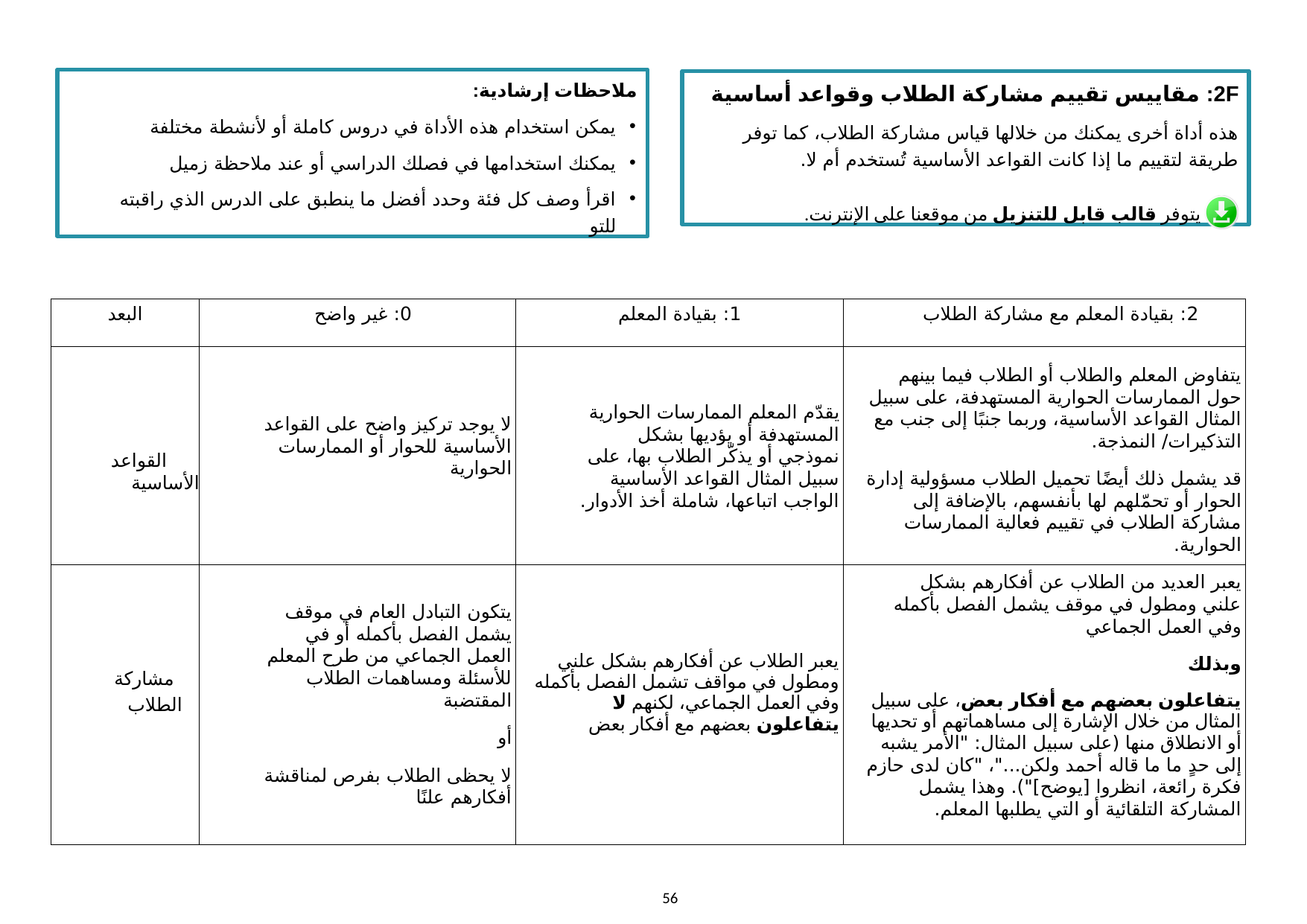

ملاحظات إرشادية:
يمكن استخدام هذه الأداة في دروس كاملة أو لأنشطة مختلفة
يمكنك استخدامها في فصلك الدراسي أو عند ملاحظة زميل
اقرأ وصف كل فئة وحدد أفضل ما ينطبق على الدرس الذي راقبته للتو
2F: مقاييس تقييم مشاركة الطلاب وقواعد أساسية
هذه أداة أخرى يمكنك من خلالها قياس مشاركة الطلاب، كما توفر طريقة لتقييم ما إذا كانت القواعد الأساسية تُستخدم أم لا.

يتوفر قالب قابل للتنزيل من موقعنا على الإنترنت.

| البعد | 0: غير واضح | 1: بقيادة المعلم | 2: بقيادة المعلم مع مشاركة الطلاب |
| --- | --- | --- | --- |
| القواعد الأساسية | لا يوجد تركيز واضح على القواعد الأساسية للحوار أو الممارسات الحوارية | يقدّم المعلم الممارسات الحوارية المستهدفة أو يؤديها بشكل نموذجي أو يذكّر الطلاب بها، على سبيل المثال القواعد الأساسية الواجب اتباعها، شاملة أخذ الأدوار. | يتفاوض المعلم والطلاب أو الطلاب فيما بينهم حول الممارسات الحوارية المستهدفة، على سبيل المثال القواعد الأساسية، وربما جنبًا إلى جنب مع التذكيرات/ النمذجة. قد يشمل ذلك أيضًا تحميل الطلاب مسؤولية إدارة الحوار أو تحمّلهم لها بأنفسهم، بالإضافة إلى مشاركة الطلاب في تقييم فعالية الممارسات الحوارية. |
| مشاركة الطلاب | يتكون التبادل العام في موقف يشمل الفصل بأكمله أو في العمل الجماعي من طرح المعلم للأسئلة ومساهمات الطلاب المقتضبة أو لا يحظى الطلاب بفرص لمناقشة أفكارهم علنًا | يعبر الطلاب عن أفكارهم بشكل علني ومطول في مواقف تشمل الفصل بأكمله وفي العمل الجماعي، لكنهم لا يتفاعلون بعضهم مع أفكار بعض | يعبر العديد من الطلاب عن أفكارهم بشكل علني ومطول في موقف يشمل الفصل بأكمله وفي العمل الجماعي وبذلك يتفاعلون بعضهم مع أفكار بعض، على سبيل المثال من خلال الإشارة إلى مساهماتهم أو تحديها أو الانطلاق منها (على سبيل المثال: "الأمر يشبه إلى حدٍ ما ما قاله أحمد ولكن..."، "كان لدى حازم فكرة رائعة، انظروا [يوضح]"). وهذا يشمل المشاركة التلقائية أو التي يطلبها المعلم. |
56